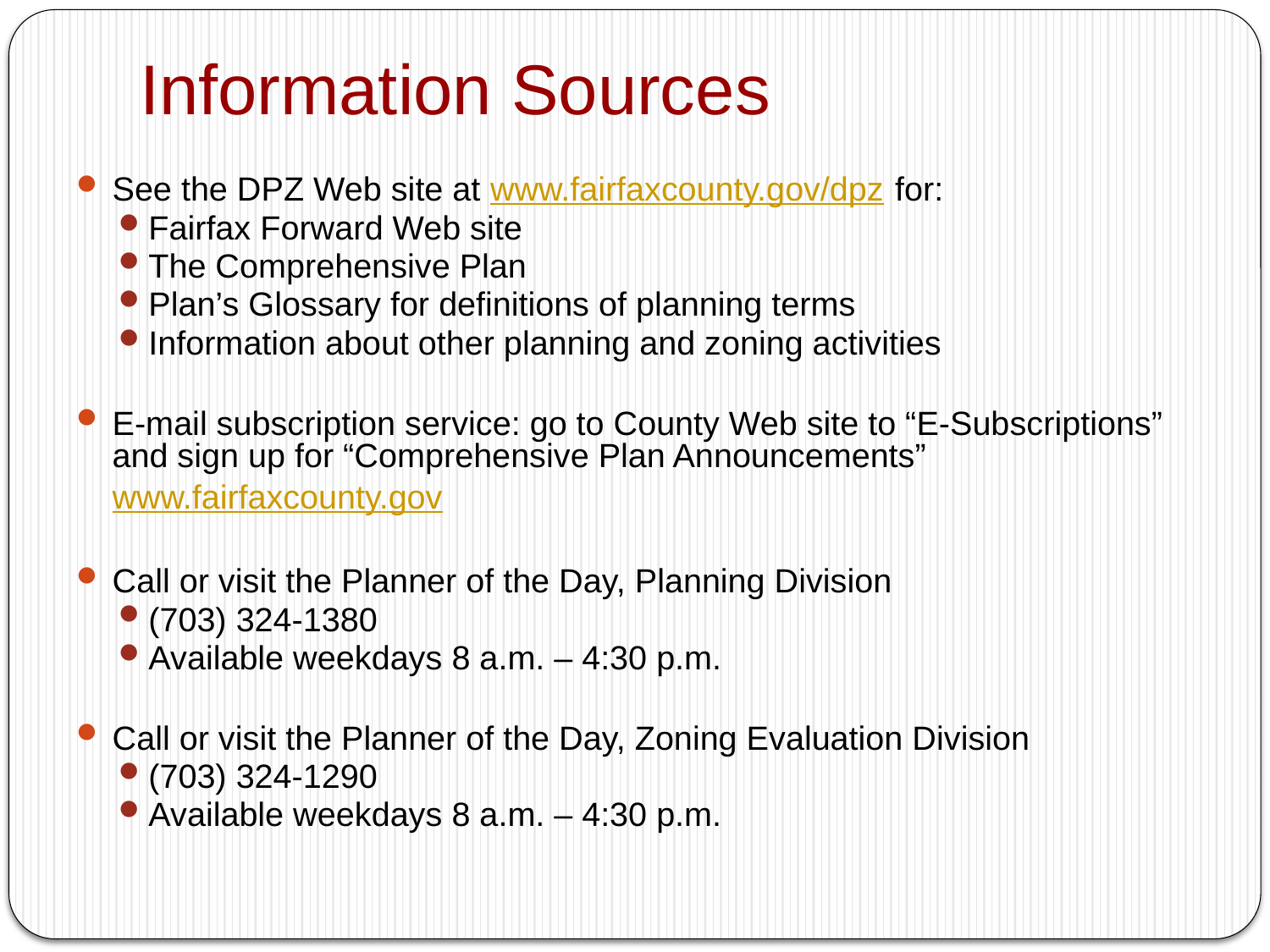

# Information Sources
See the DPZ Web site at www.fairfaxcounty.gov/dpz for:
Fairfax Forward Web site
The Comprehensive Plan
Plan’s Glossary for definitions of planning terms
Information about other planning and zoning activities

E-mail subscription service: go to County Web site to “E-Subscriptions” and sign up for “Comprehensive Plan Announcements”
		www.fairfaxcounty.gov

Call or visit the Planner of the Day, Planning Division
(703) 324-1380
Available weekdays 8 a.m. – 4:30 p.m.

Call or visit the Planner of the Day, Zoning Evaluation Division
(703) 324-1290
Available weekdays 8 a.m. – 4:30 p.m.